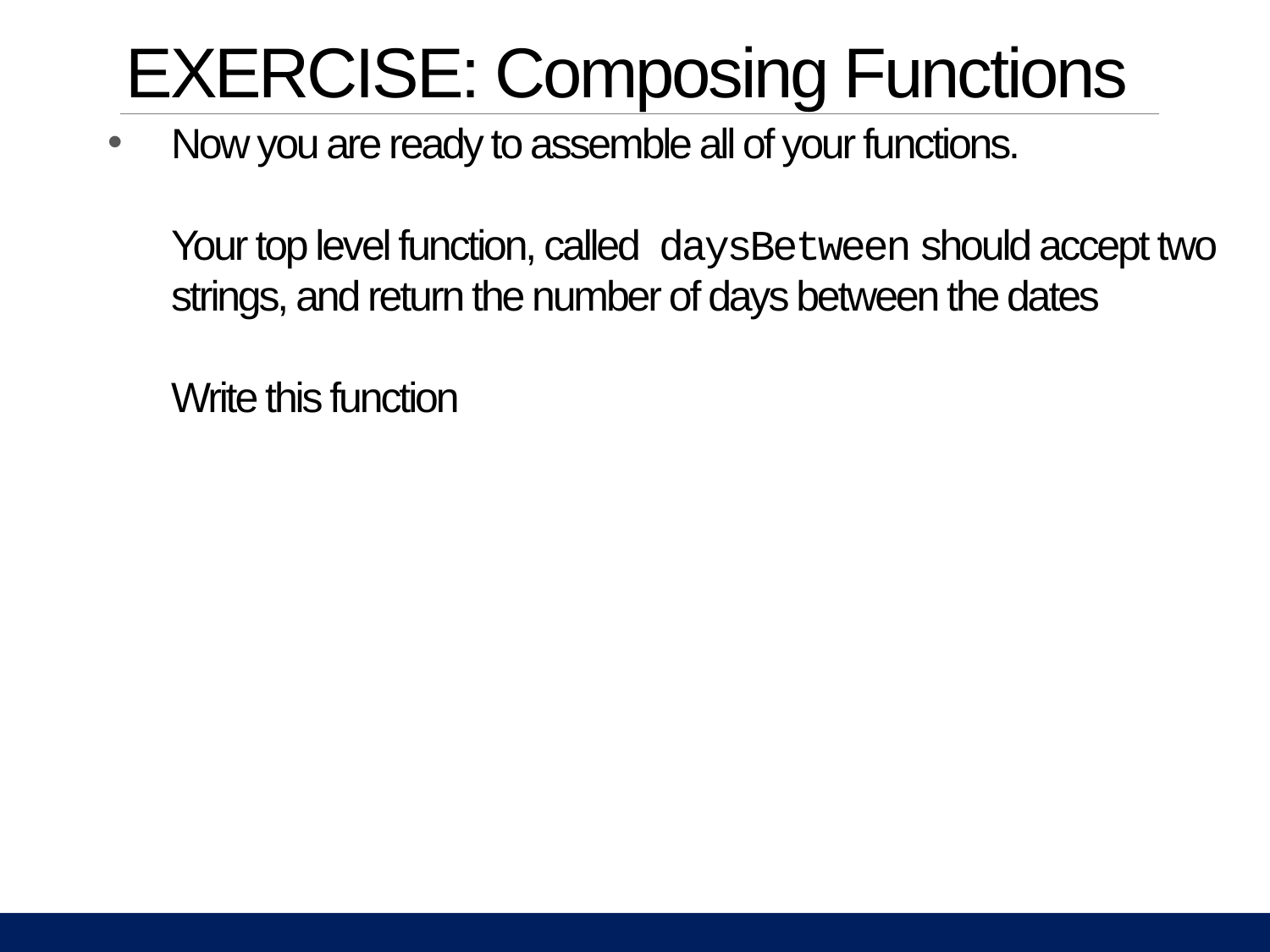

# EXERCISE: Composing Functions
Now you are ready to assemble all of your functions.
Your top level function, called  daysBetween should accept two strings, and return the number of days between the dates
Write this function